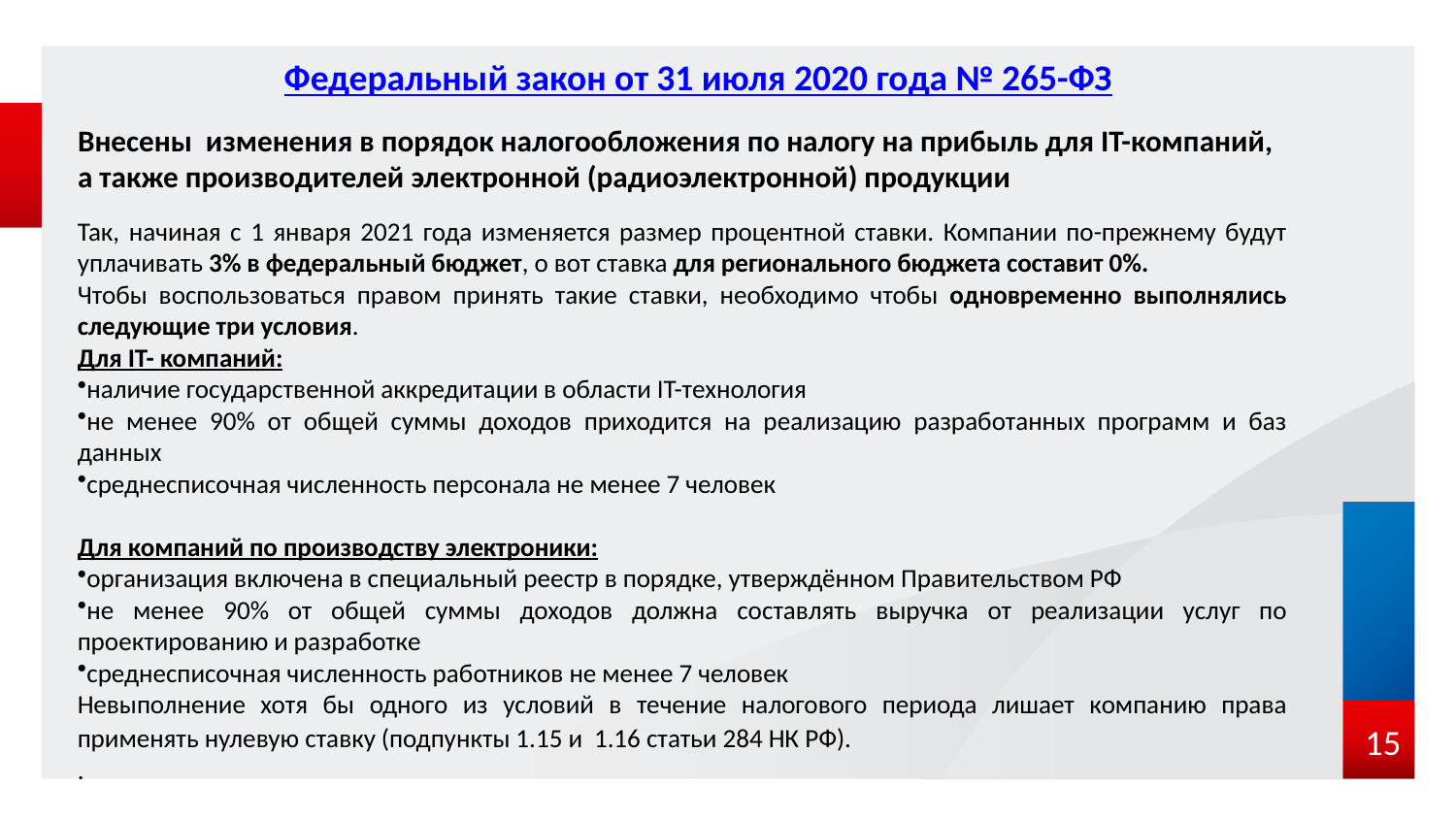

# Федеральный закон от 31 июля 2020 года № 265-ФЗ
Внесены  изменения в порядок налогообложения по налогу на прибыль для IT-компаний,
а также производителей электронной (радиоэлектронной) продукции
Так, начиная с 1 января 2021 года изменяется размер процентной ставки. Компании по-прежнему будут уплачивать 3% в федеральный бюджет, о вот ставка для регионального бюджета составит 0%.
Чтобы воспользоваться правом принять такие ставки, необходимо чтобы одновременно выполнялись следующие три условия.
Для IT- компаний:
наличие государственной аккредитации в области IT-технология
не менее 90% от общей суммы доходов приходится на реализацию разработанных программ и баз данных
среднесписочная численность персонала не менее 7 человек

Для компаний по производству электроники:
организация включена в специальный реестр в порядке, утверждённом Правительством РФ
не менее 90% от общей суммы доходов должна составлять выручка от реализации услуг по проектированию и разработке
среднесписочная численность работников не менее 7 человек
Невыполнение хотя бы одного из условий в течение налогового периода лишает компанию права применять нулевую ставку (подпункты 1.15 и  1.16 статьи 284 НК РФ).
.
 15